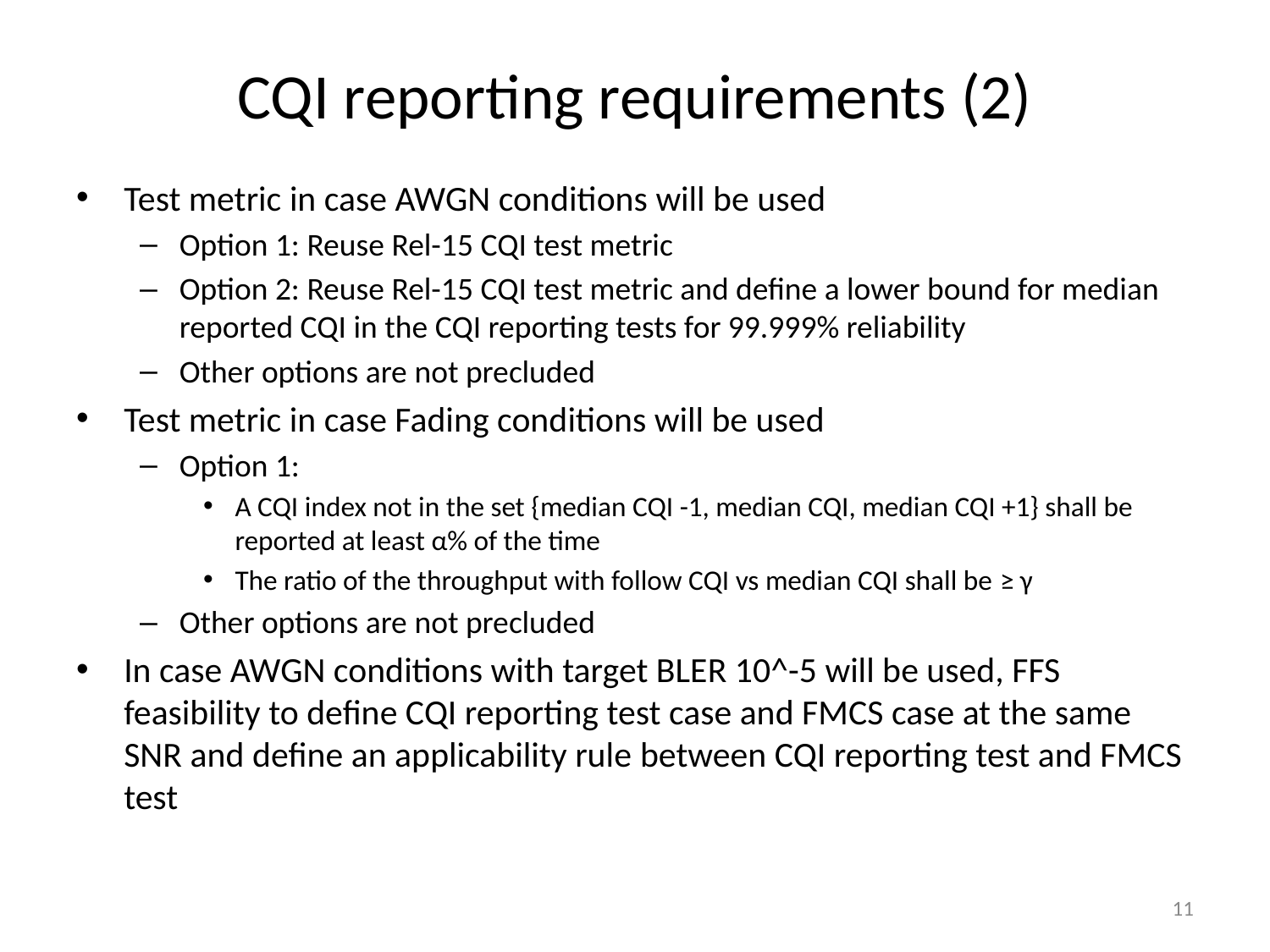

# CQI reporting requirements (2)
Test metric in case AWGN conditions will be used
Option 1: Reuse Rel-15 CQI test metric
Option 2: Reuse Rel-15 CQI test metric and define a lower bound for median reported CQI in the CQI reporting tests for 99.999% reliability
Other options are not precluded
Test metric in case Fading conditions will be used
Option 1:
A CQI index not in the set {median CQI -1, median CQI, median CQI +1} shall be reported at least α% of the time
The ratio of the throughput with follow CQI vs median CQI shall be ≥ γ
Other options are not precluded
In case AWGN conditions with target BLER 10^-5 will be used, FFS feasibility to define CQI reporting test case and FMCS case at the same SNR and define an applicability rule between CQI reporting test and FMCS test
11